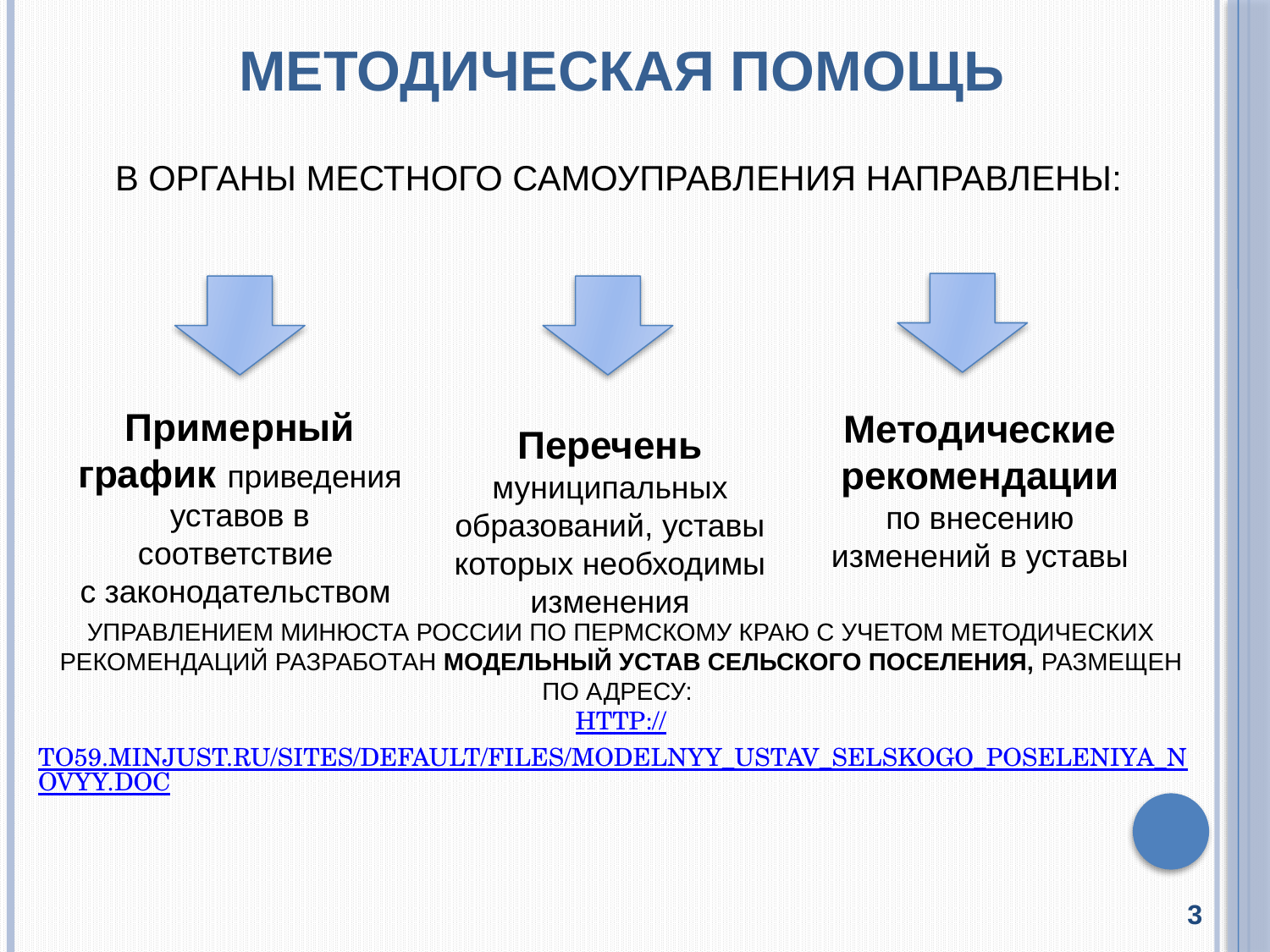

# МЕТОДИЧЕСКАЯ ПОМОЩЬ
В органы местного самоуправления направлены:

Примерный график приведения уставов в соответствие
с законодательством
Методические рекомендации по внесению изменений в уставы
Перечень муниципальных образований, уставы которых необходимы изменения

Управлением Минюста России по Пермскому краю с учетом методических рекомендаций разработан модельный устав сельского поселения, размещен по адресу:
http://to59.minjust.ru/sites/default/files/modelnyy_ustav_selskogo_poseleniya_novyy.doc

 3